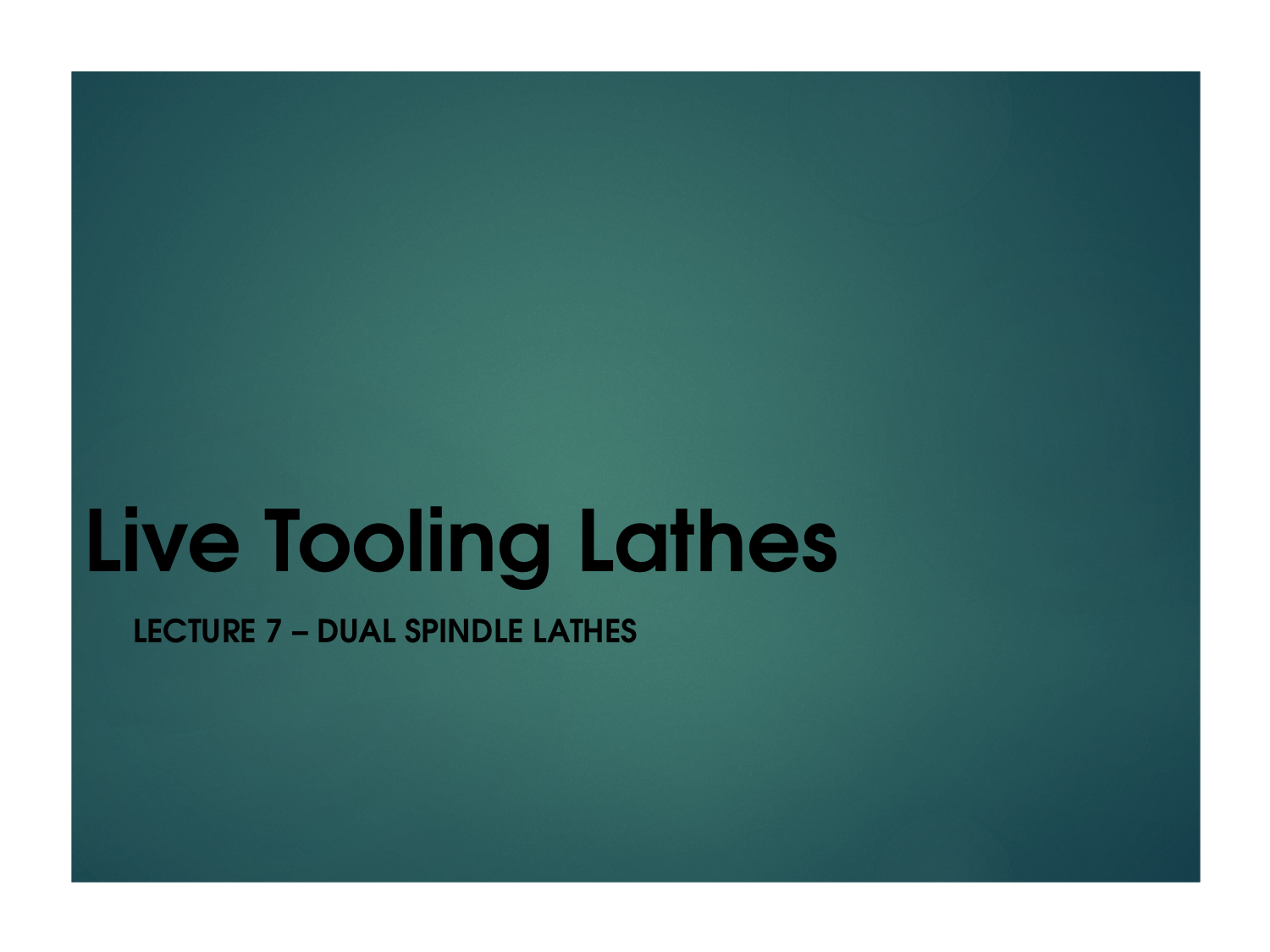

# Live Tooling Lathes
Lecture 7 – Dual Spindle lathes